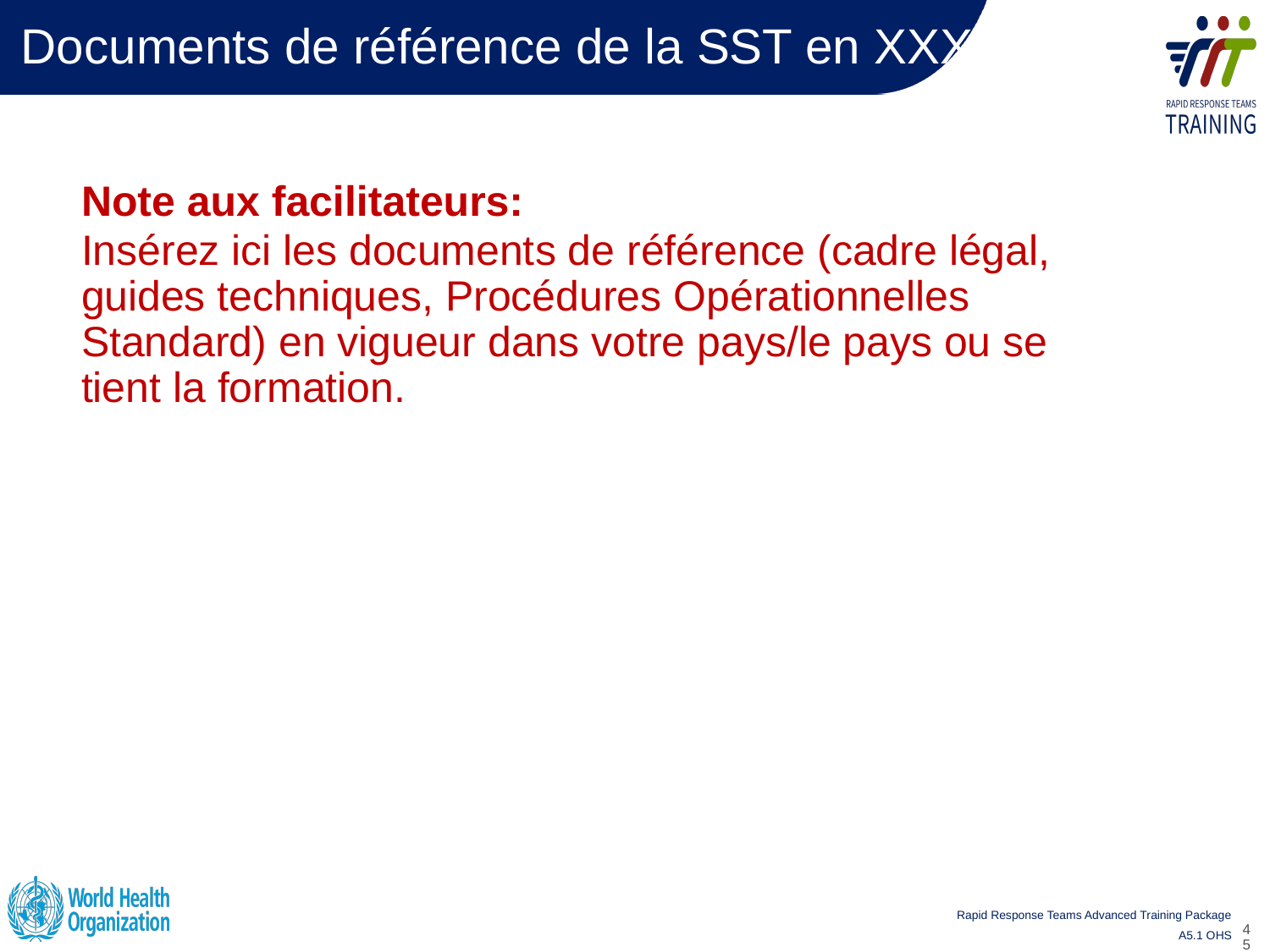

Documents de référence de la SST en XXX
Note aux facilitateurs:
Insérez ici les documents de référence (cadre légal, guides techniques, Procédures Opérationnelles Standard) en vigueur dans votre pays/le pays ou se tient la formation.